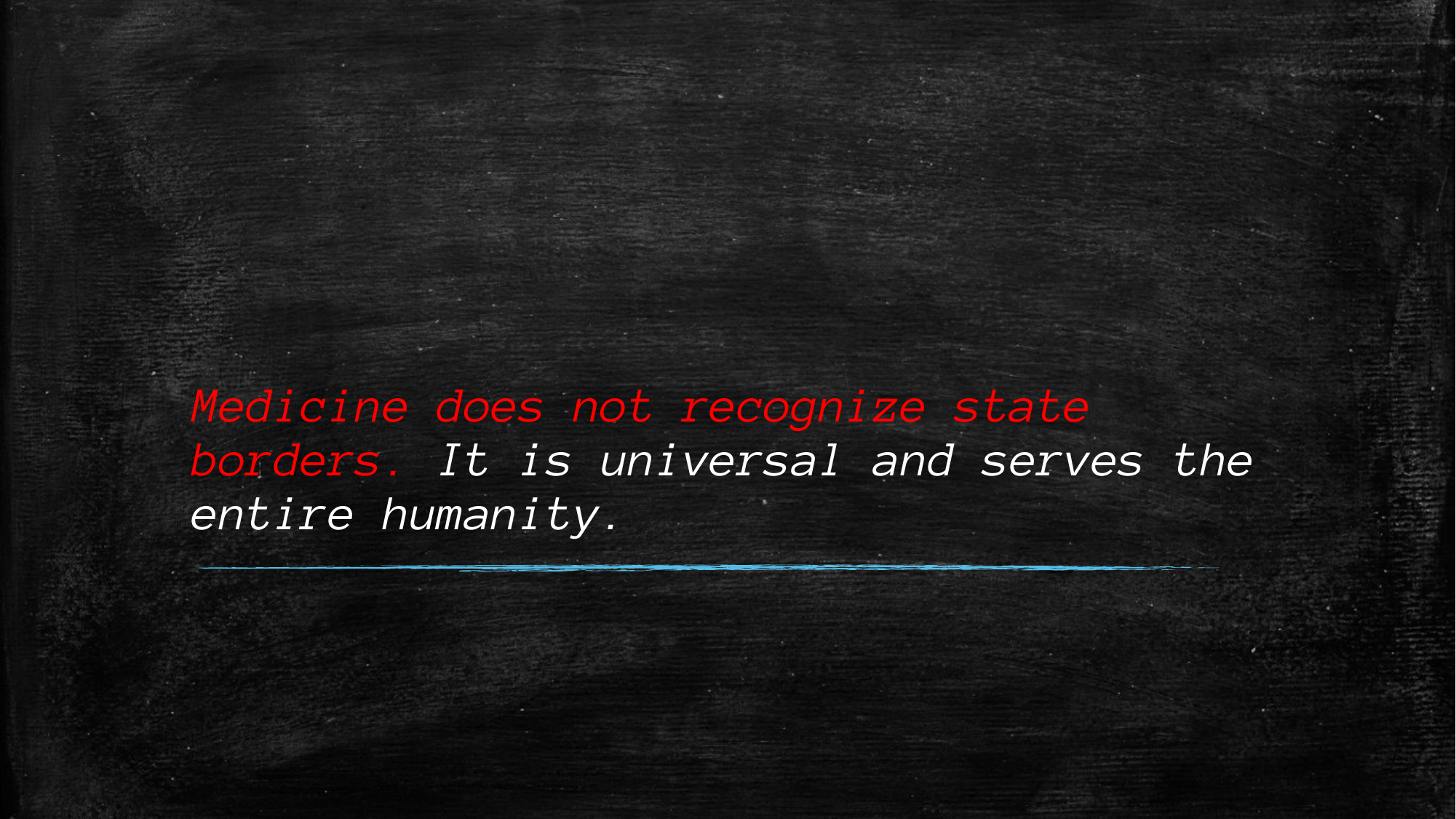

# Medicine does not recognize state borders. It is universal and serves the entire humanity.